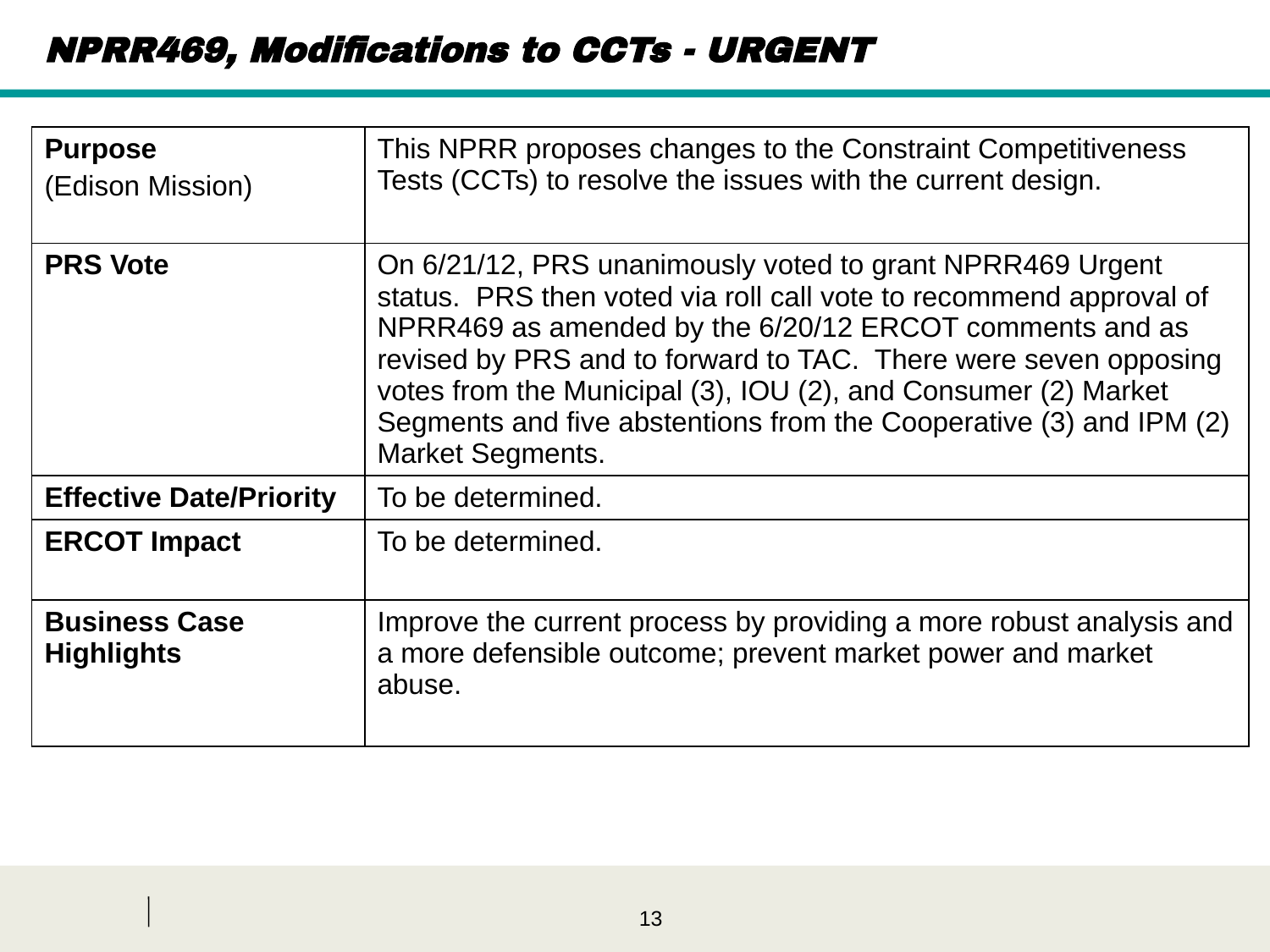

NPRR469, Modifications to CCTs - Urgent
| Purpose (Edison Mission) | This NPRR proposes changes to the Constraint Competitiveness Tests (CCTs) to resolve the issues with the current design. |
| --- | --- |
| PRS Vote | On 6/21/12, PRS unanimously voted to grant NPRR469 Urgent status. PRS then voted via roll call vote to recommend approval of NPRR469 as amended by the 6/20/12 ERCOT comments and as revised by PRS and to forward to TAC. There were seven opposing votes from the Municipal (3), IOU (2), and Consumer (2) Market Segments and five abstentions from the Cooperative (3) and IPM (2) Market Segments. |
| Effective Date/Priority | To be determined. |
| ERCOT Impact | To be determined. |
| Business Case Highlights | Improve the current process by providing a more robust analysis and a more defensible outcome; prevent market power and market abuse. |